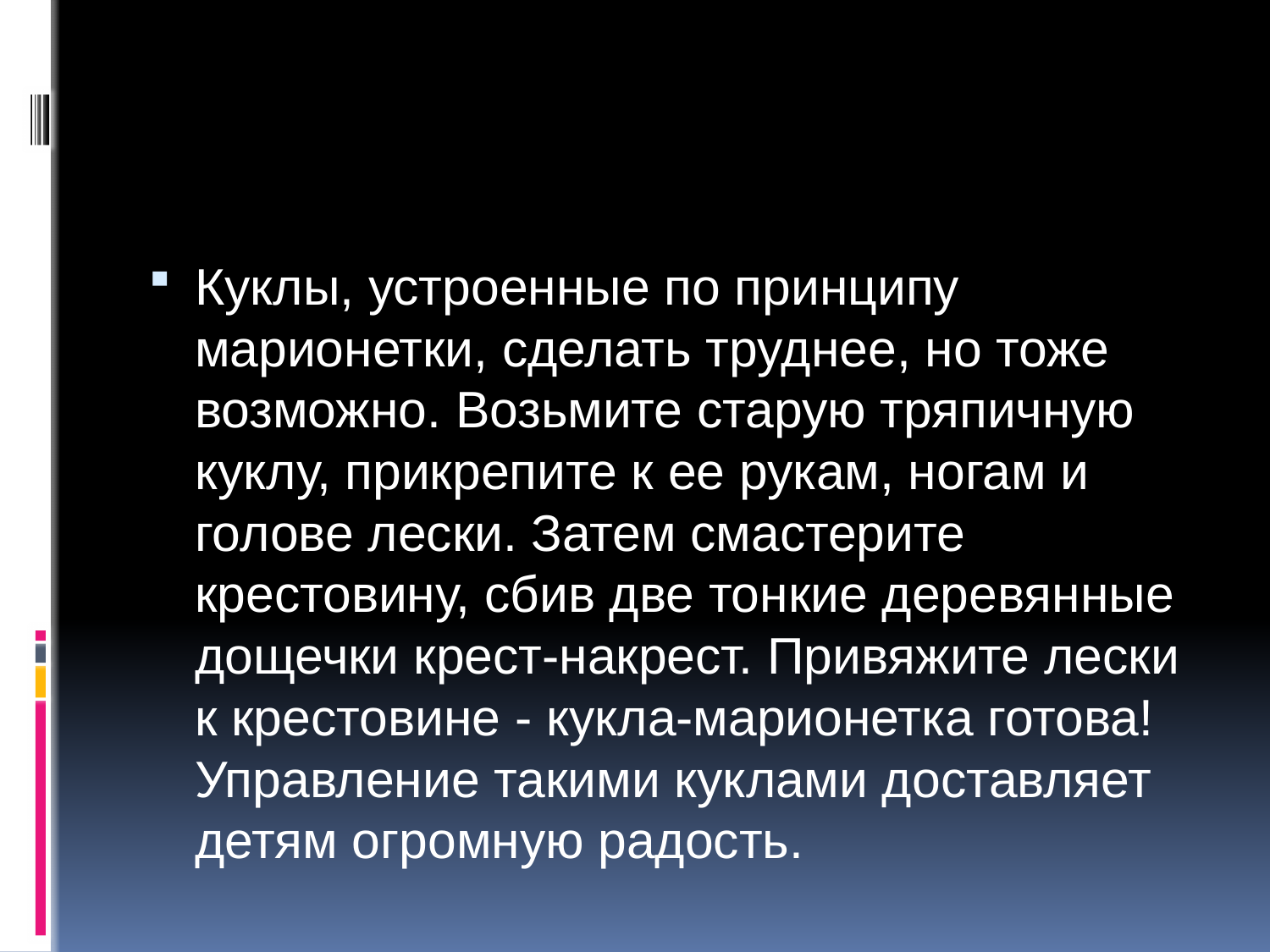

#
Куклы, устроенные по принципу марионетки, сделать труднее, но тоже возможно. Возьмите старую тряпичную куклу, прикрепите к ее рукам, ногам и голове лески. Затем смастерите крестовину, сбив две тонкие деревянные дощечки крест-накрест. Привяжите лески к крестовине - кукла-марионетка готова! Управление такими куклами доставляет детям огромную радость.